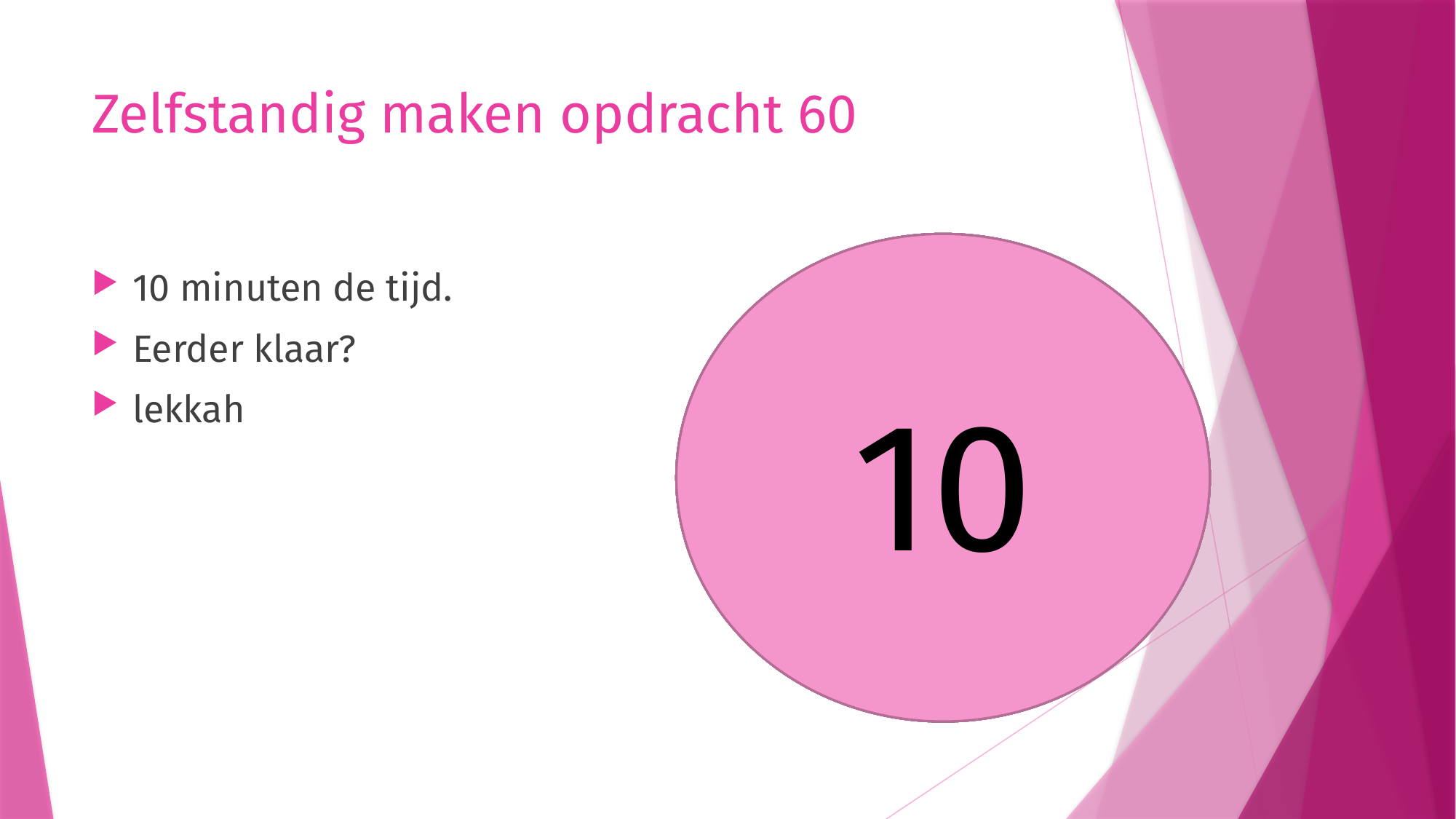

# Zelfstandig maken opdracht 60
10
9
8
5
6
7
4
3
1
2
10 minuten de tijd.
Eerder klaar?
lekkah